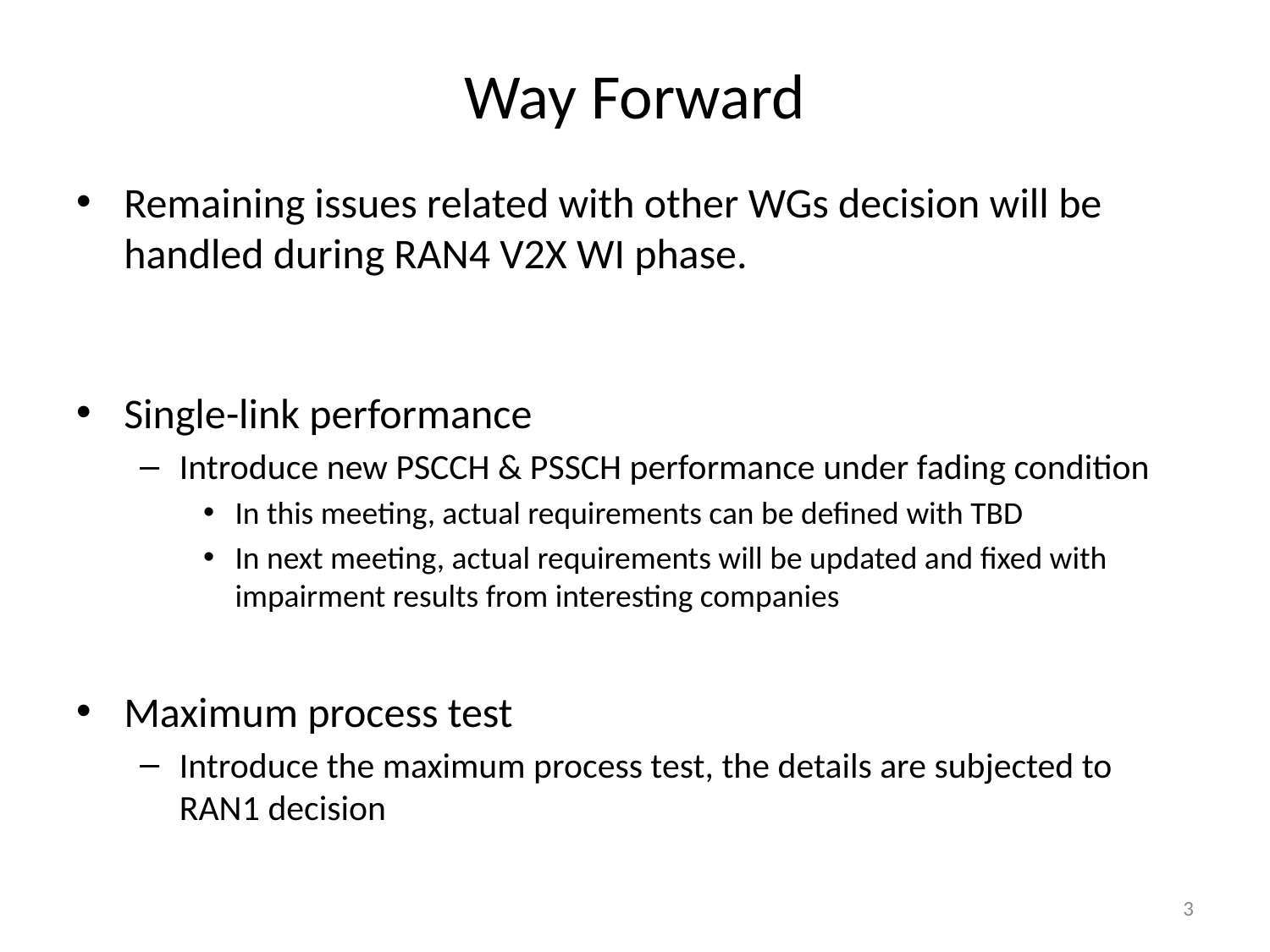

# Way Forward
Remaining issues related with other WGs decision will be handled during RAN4 V2X WI phase.

Single-link performance
Introduce new PSCCH & PSSCH performance under fading condition
In this meeting, actual requirements can be defined with TBD
In next meeting, actual requirements will be updated and fixed with impairment results from interesting companies

Maximum process test
Introduce the maximum process test, the details are subjected to RAN1 decision

3